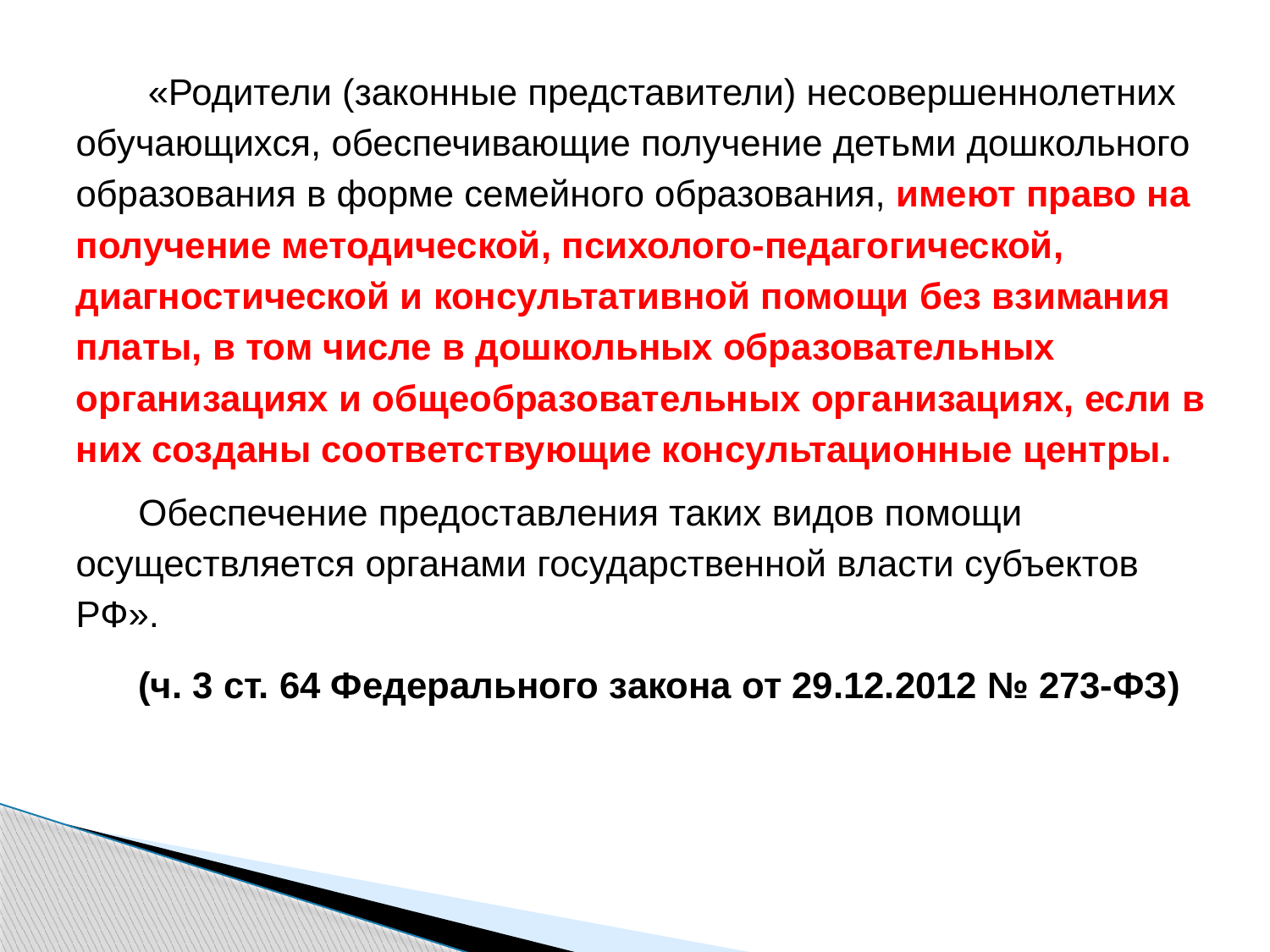

«Родители (законные представители) несовершеннолетних обучающихся, обеспечивающие получение детьми дошкольного образования в форме семейного образования, имеют право на получение методической, психолого-педагогической, диагностической и консультативной помощи без взимания платы, в том числе в дошкольных образовательных организациях и общеобразовательных организациях, если в них созданы соответствующие консультационные центры.

Обеспечение предоставления таких видов помощи осуществляется органами государственной власти субъектов РФ».

(ч. 3 ст. 64 Федерального закона от 29.12.2012 № 273-ФЗ)